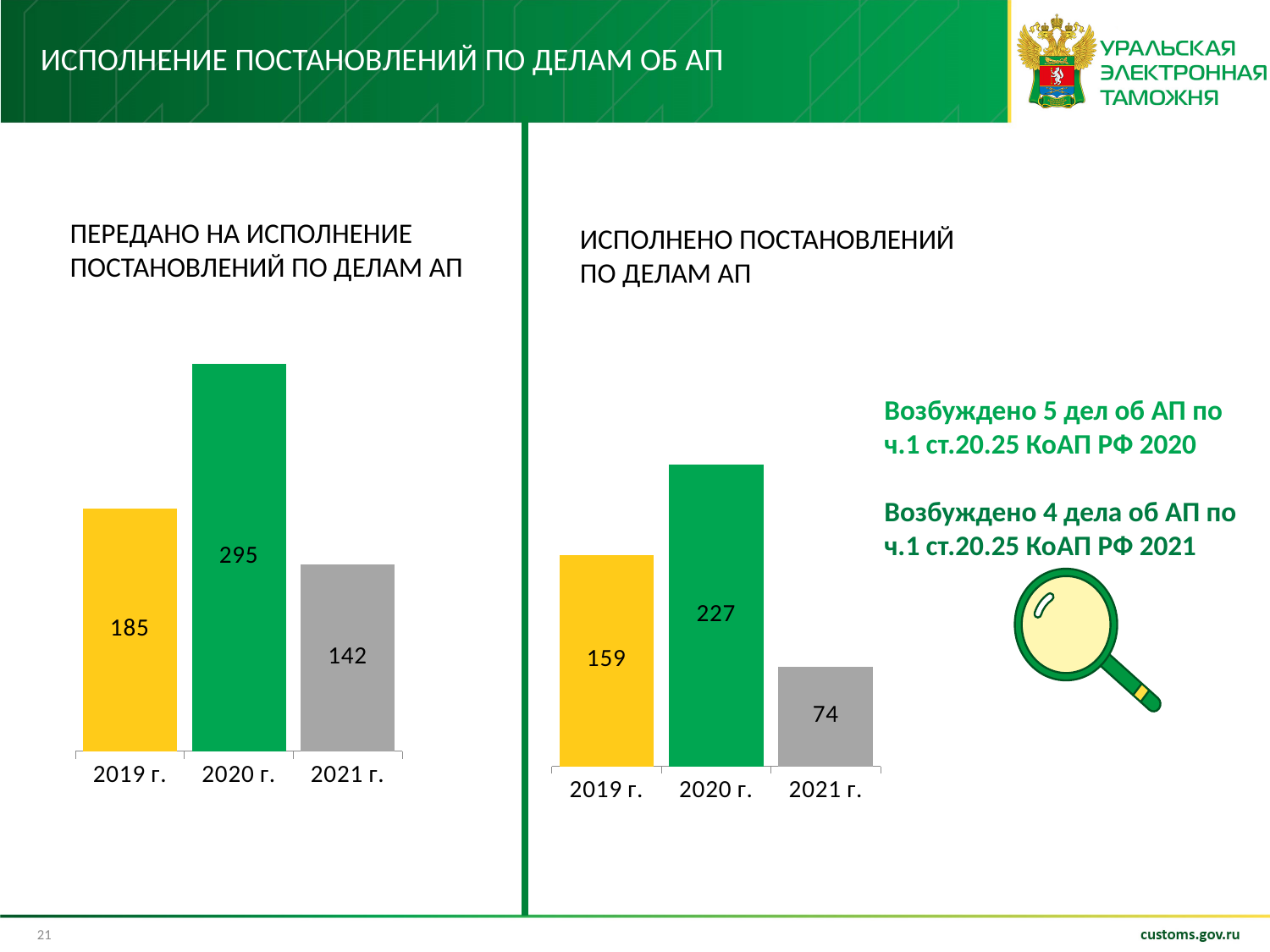

# Исполнение постановлений по дЕЛАМ ОБ АП
ПЕРЕДАНО НА ИСПОЛНЕНИЕ
ПОСТАНОВЛЕНИЙ ПО ДЕЛАМ АП
ИСПОЛНЕНО ПОСТАНОВЛЕНИЙ ПО ДЕЛАМ АП

### Chart

| Category | Row |
|---|---|
| 2021 г. | 142.0 |
| 2020 г. | 295.0 |
| 2019 г. | 185.0 |
Возбуждено 5 дел об АП по ч.1 ст.20.25 КоАП РФ 2020

### Chart

| Category | Row |
|---|---|
| 2021 г. | 75.0 |
| 2020 г. | 227.0 |
| 2019 г. | 159.0 |
Возбуждено 4 дела об АП по ч.1 ст.20.25 КоАП РФ 2021

21